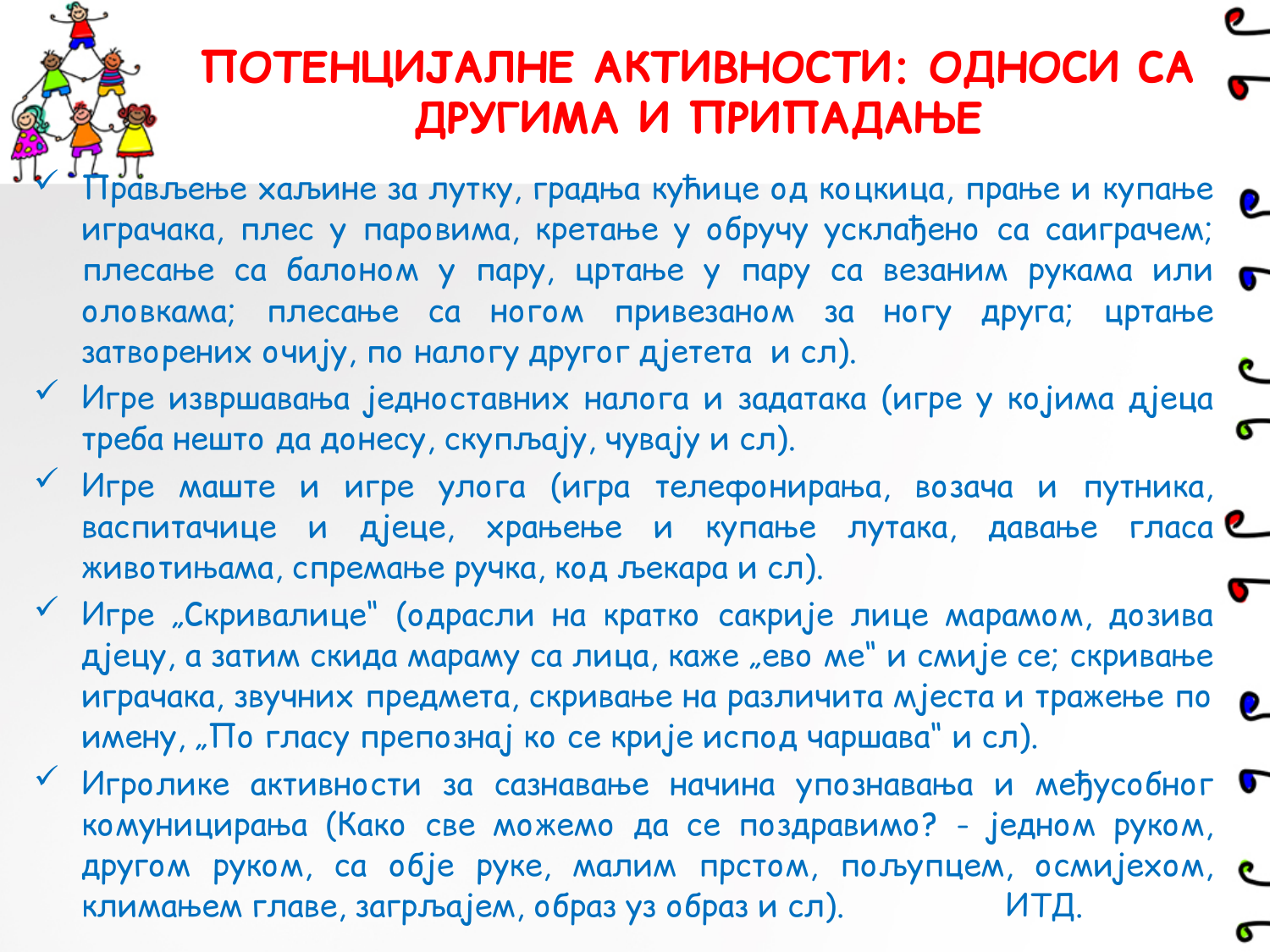

# ПОТЕНЦИЈАЛНЕ АКТИВНОСТИ: ОДНОСИ СА ДРУГИМА И ПРИПАДАЊЕ
Прављење хаљине за лутку, градња кућице од коцкица, прање и купање играчака, плес у паровима, кретање у обручу усклађено са саиграчем; плесање са балоном у пару, цртање у пару са везаним рукама или оловкама; плесање са ногом привезаном за ногу друга; цртање затворених очију, по налогу другог дјетета  и сл).
Игре извршавања једноставних налога и задатака (игре у којима дјеца треба нешто да донесу, скупљају, чувају и сл).
Игре маште и игре улога (игра телефонирања, возача и путника, васпитачице и дјеце, храњење и купање лутака, давање гласа животињама, спремање ручка, код љекара и сл).
Игре „Скривалице“ (одрасли на кратко сакрије лице марамом, дозива дјецу, а затим скида мараму са лица, каже „ево ме“ и смије се; скривање играчака, звучних предмета, скривање на различита мјеста и тражење по имену, „По гласу препознај ко се крије испод чаршава“ и сл).
Игролике активности за сазнавање начина упознавања и међусобног комуницирања (Како све можемо да се поздравимо? - једном руком, другом руком, са обје руке, малим прстом, пољупцем, осмијехом, климањем главе, загрљајем, образ уз образ и сл).                 ИТД.